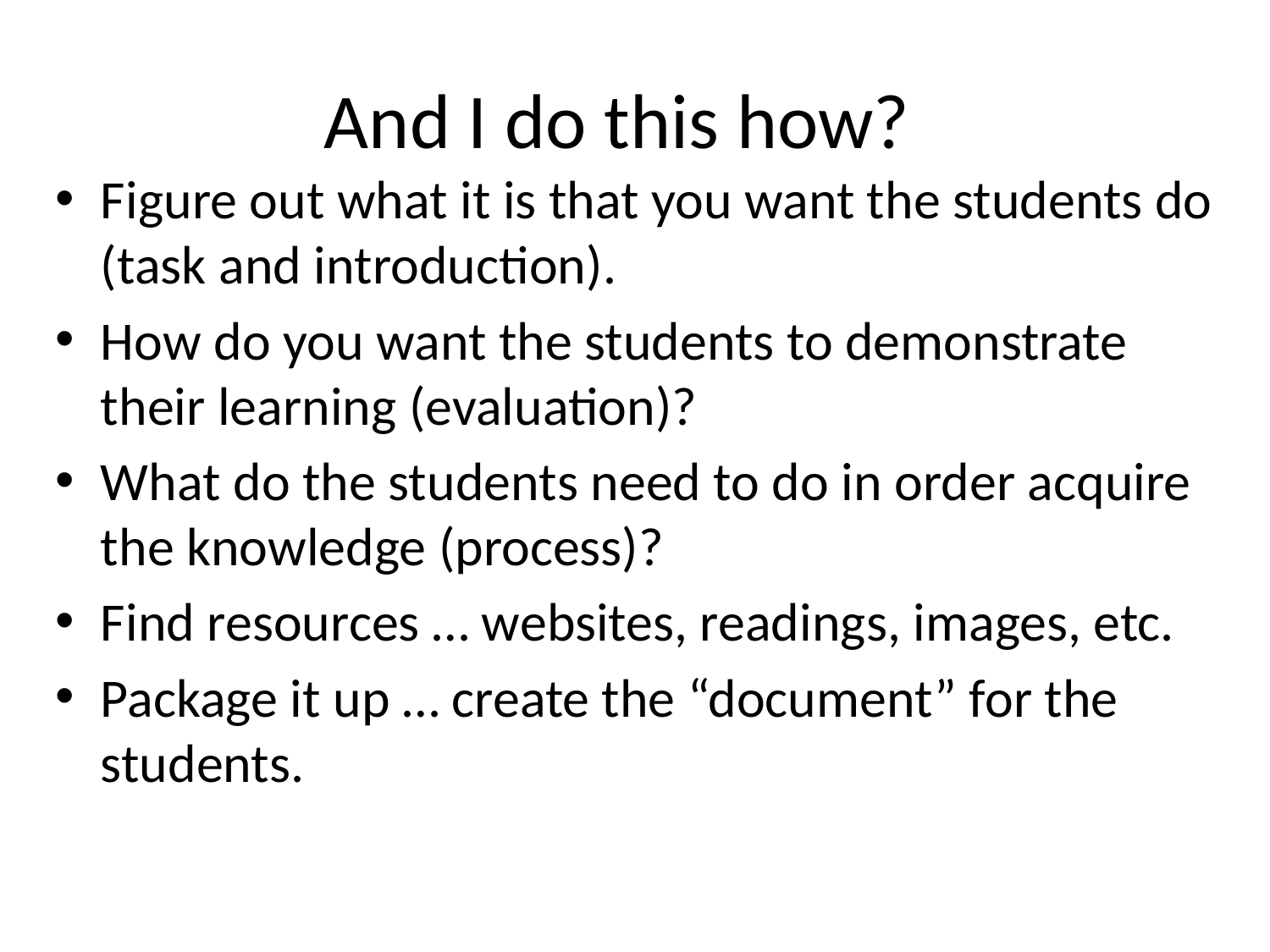

# And I do this how?
Figure out what it is that you want the students do (task and introduction).
How do you want the students to demonstrate their learning (evaluation)?
What do the students need to do in order acquire the knowledge (process)?
Find resources … websites, readings, images, etc.
Package it up … create the “document” for the students.